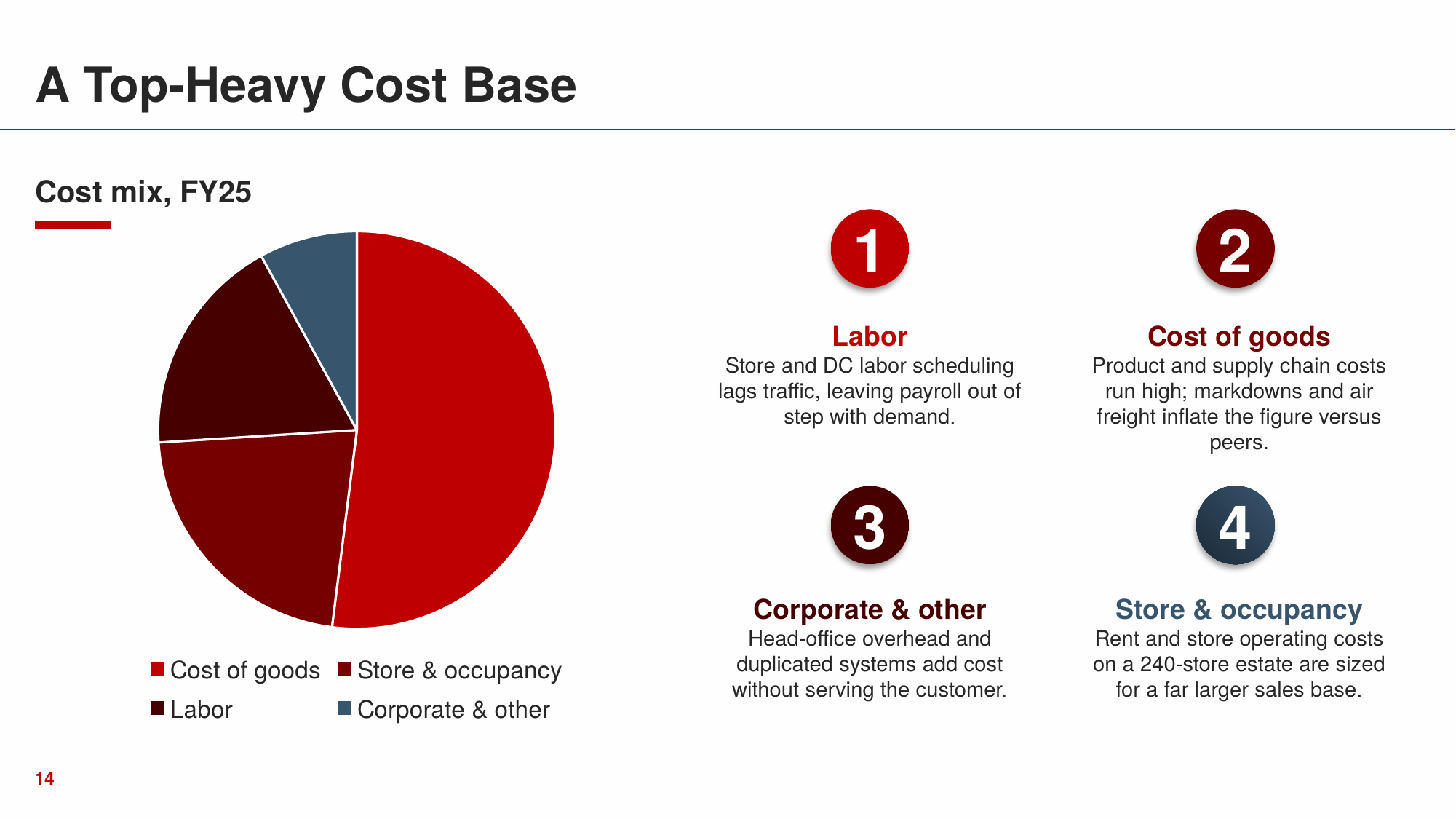

# A Top-Heavy Cost Base
Cost mix, FY25
1
2

### Chart

| Category | Cost mix |
|---|---|
| Cost of goods | 52.0 |
| Store & occupancy | 22.0 |
| Labor | 18.0 |
| Corporate & other | 8.0 |
Labor
Store and DC labor scheduling lags traffic, leaving payroll out of step with demand.
Cost of goods
Product and supply chain costs run high; markdowns and air freight inflate the figure versus peers.
3
4
Corporate & other
Head-office overhead and duplicated systems add cost without serving the customer.
Store & occupancy
Rent and store operating costs on a 240-store estate are sized for a far larger sales base.
14